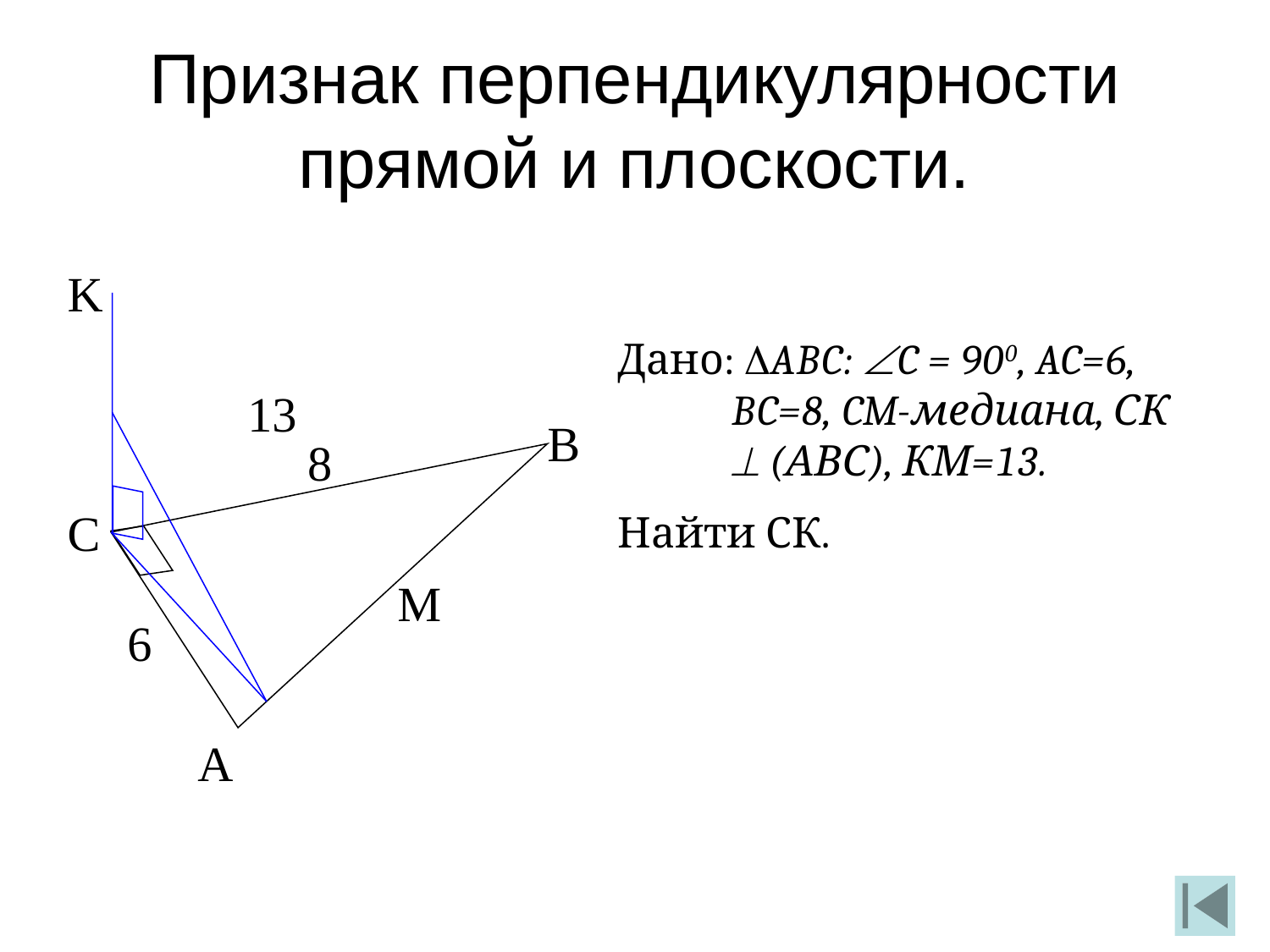

Признак перпендикулярности прямой и плоскости.
K

13

В
8
C

M
6
А
Дано: ΔABC: ∠C = 900, AC=6, BC=8, CM-медиана, СК ⊥ (АВС), КМ=13.
Найти СК.